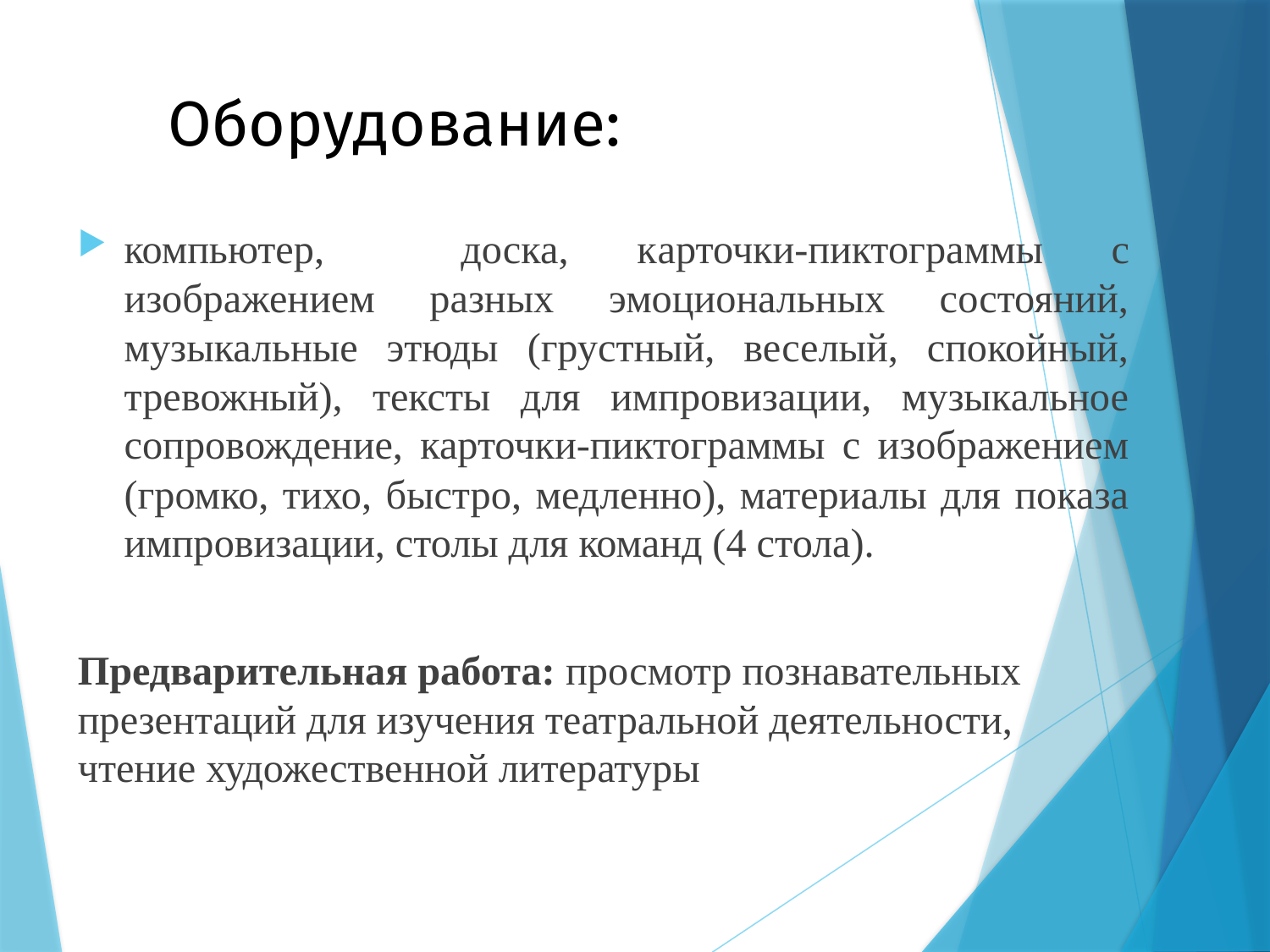

# Оборудование:
компьютер,  доска, карточки-пиктограммы с изображением разных эмоциональных состояний, музыкальные этюды (грустный, веселый, спокойный, тревожный), тексты для импровизации, музыкальное сопровождение, карточки-пиктограммы с изображением (громко, тихо, быстро, медленно), материалы для показа импровизации, столы для команд (4 стола).

Предварительная работа: просмотр познавательных презентаций для изучения театральной деятельности, чтение художественной литературы